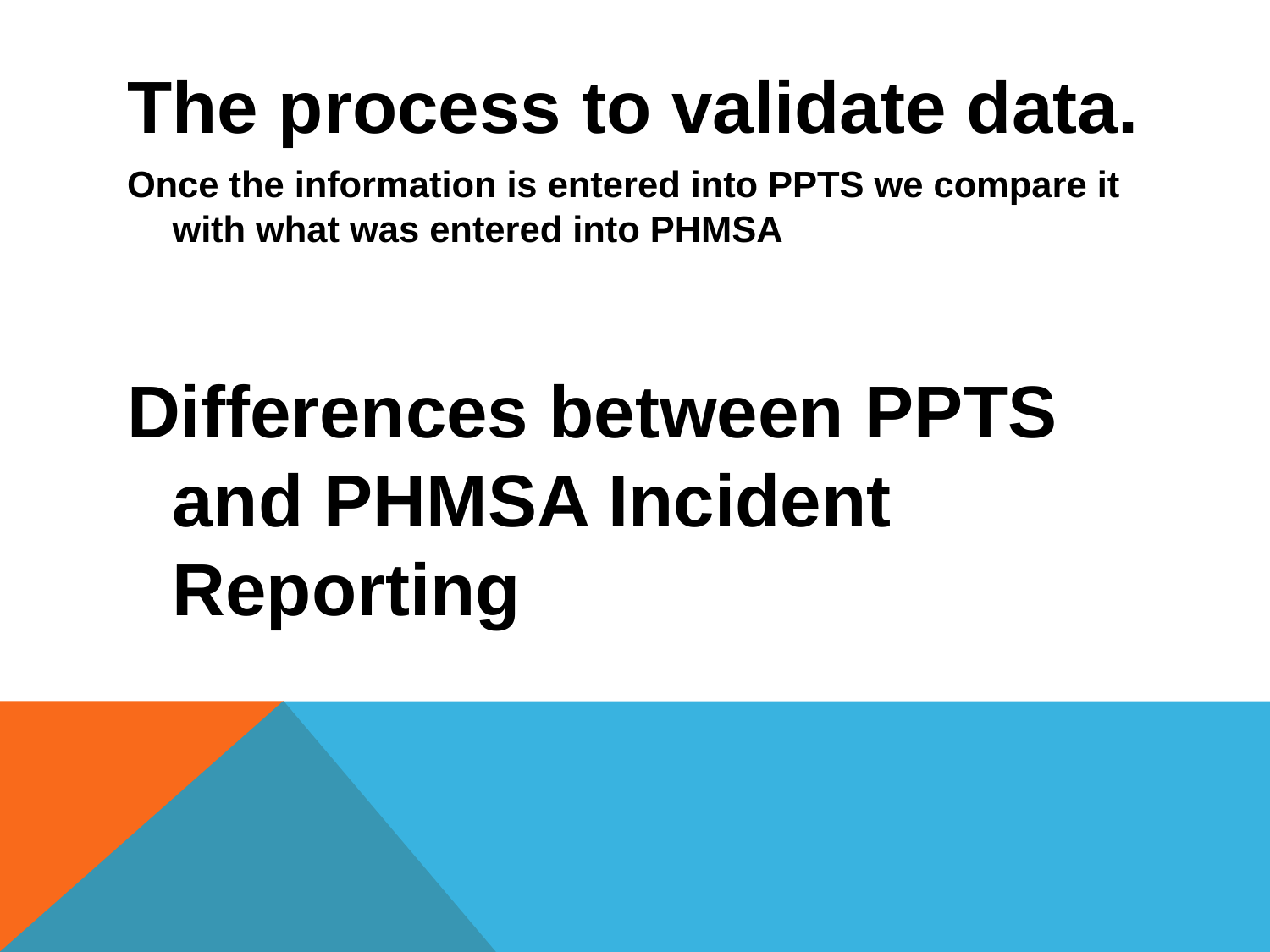

The process to validate data.
Once the information is entered into PPTS we compare it with what was entered into PHMSA

Differences between PPTS and PHMSA Incident Reporting